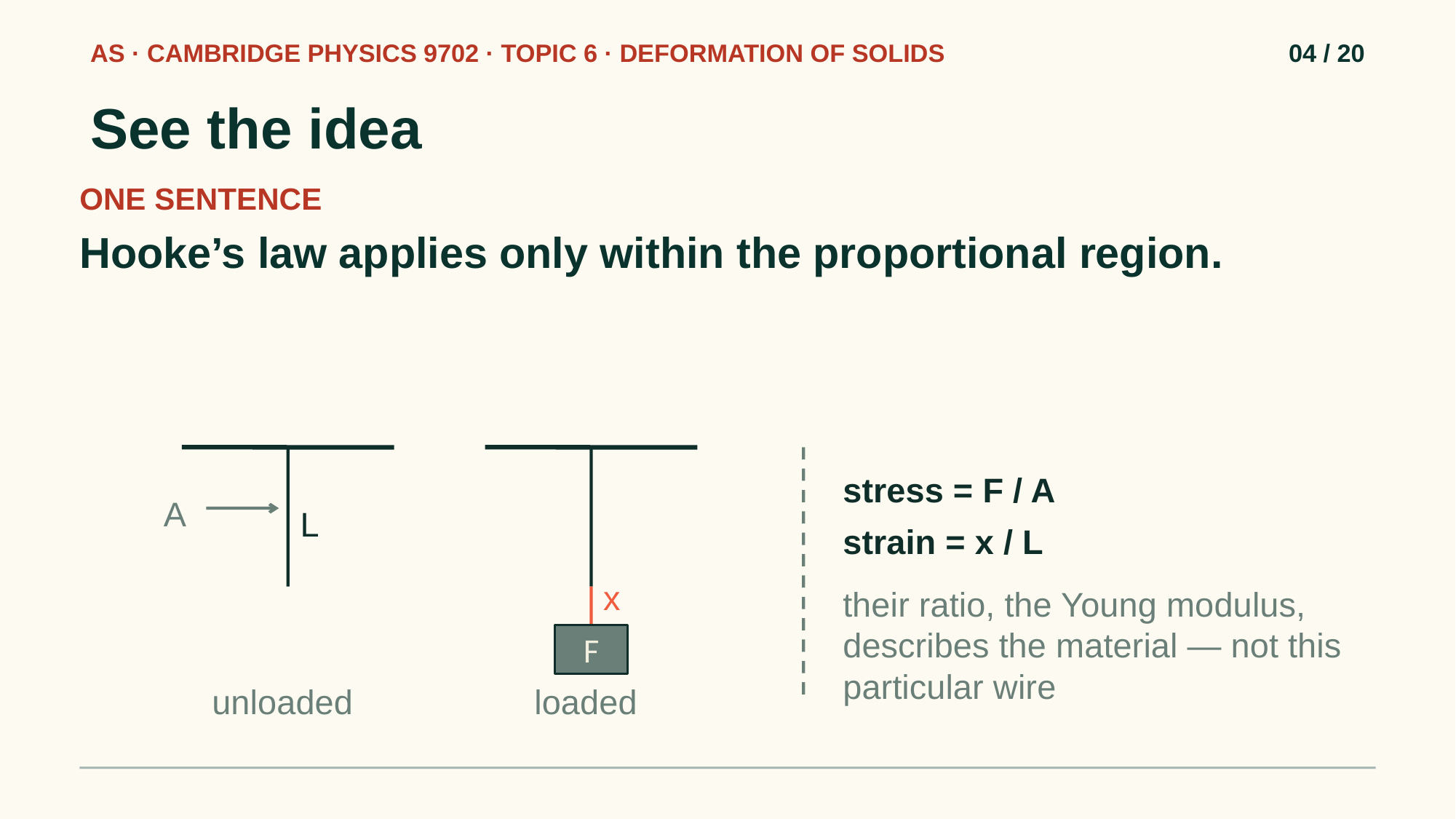

AS · CAMBRIDGE PHYSICS 9702 · TOPIC 6 · DEFORMATION OF SOLIDS
04 / 20
See the idea
ONE SENTENCE
Hooke’s law applies only within the proportional region.

stress = F / A
A
L

strain = x / L
x
their ratio, the Young modulus, describes the material — not this particular wire

F
unloaded
loaded